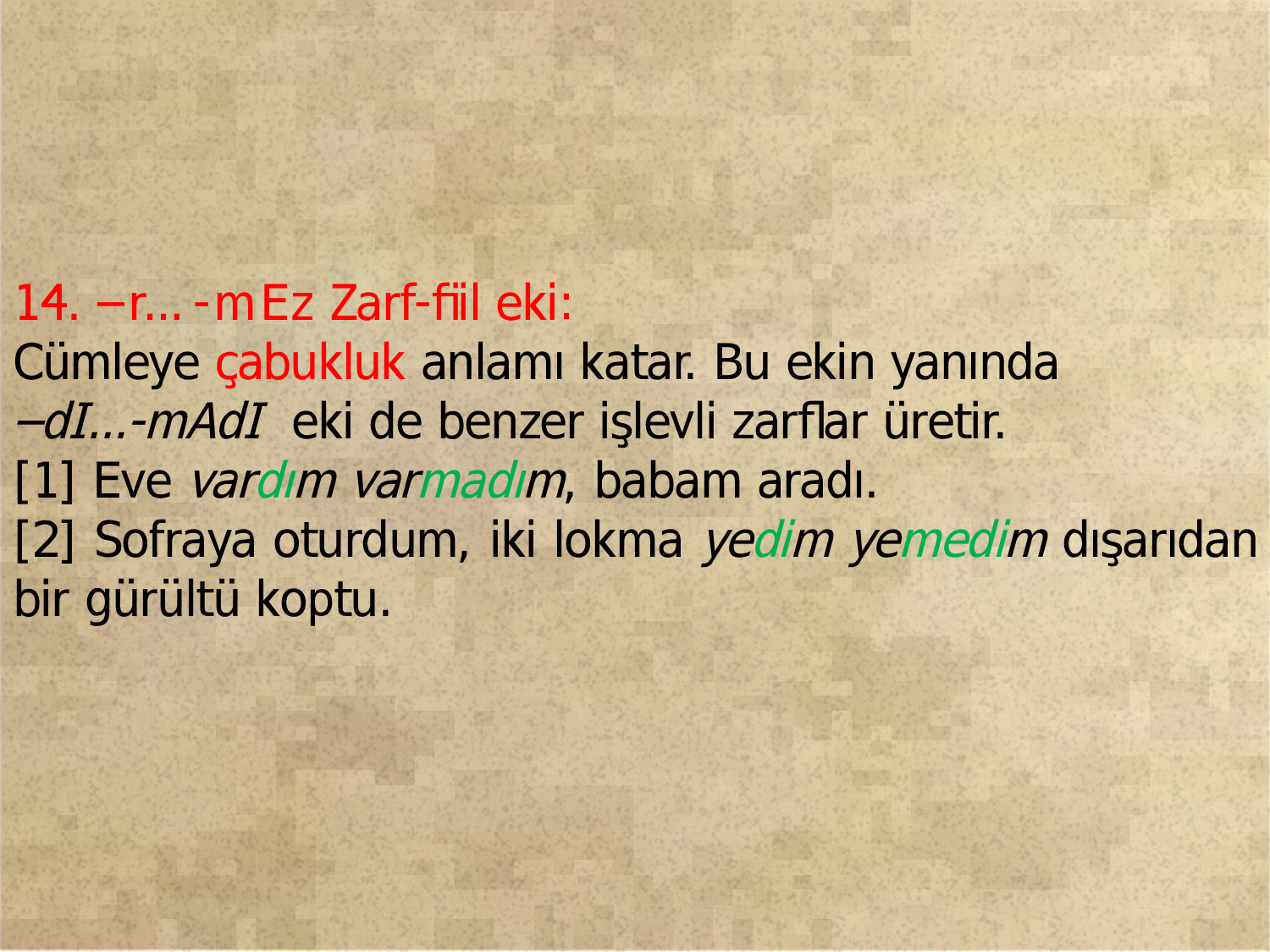

14. –r…-mEz Zarf-fiil eki:
Cümleye çabukluk anlamı katar. Bu ekin yanında
–dI…-mAdI  eki de benzer işlevli zarflar üretir.
[1] Eve vardım varmadım, babam aradı.
[2] Sofraya oturdum, iki lokma yedim yemedim dışarıdan bir gürültü koptu.